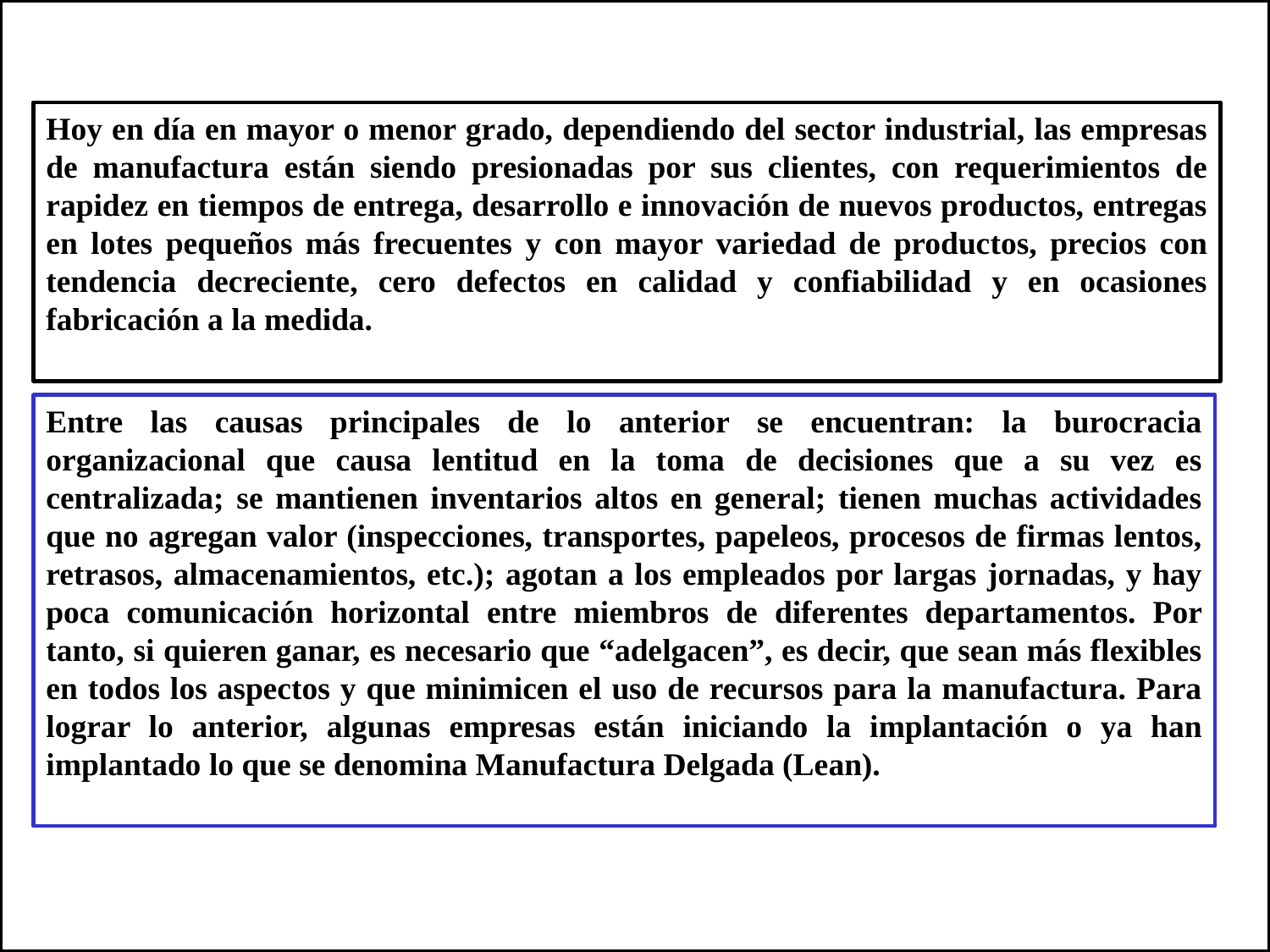

Manufactura esbelta.
Hoy en día en mayor o menor grado, dependiendo del sector industrial, las empresas de manufactura están siendo presionadas por sus clientes, con requerimientos de rapidez en tiempos de entrega, desarrollo e innovación de nuevos productos, entregas en lotes pequeños más frecuentes y con mayor variedad de productos, precios con tendencia decreciente, cero defectos en calidad y confiabilidad y en ocasiones fabricación a la medida.

Entre las causas principales de lo anterior se encuentran: la burocracia organizacional que causa lentitud en la toma de decisiones que a su vez es centralizada; se mantienen inventarios altos en general; tienen muchas actividades que no agregan valor (inspecciones, transportes, papeleos, procesos de firmas lentos, retrasos, almacenamientos, etc.); agotan a los empleados por largas jornadas, y hay poca comunicación horizontal entre miembros de diferentes departamentos. Por tanto, si quieren ganar, es necesario que “adelgacen”, es decir, que sean más flexibles en todos los aspectos y que minimicen el uso de recursos para la manufactura. Para lograr lo anterior, algunas empresas están iniciando la implantación o ya han implantado lo que se denomina Manufactura Delgada (Lean).